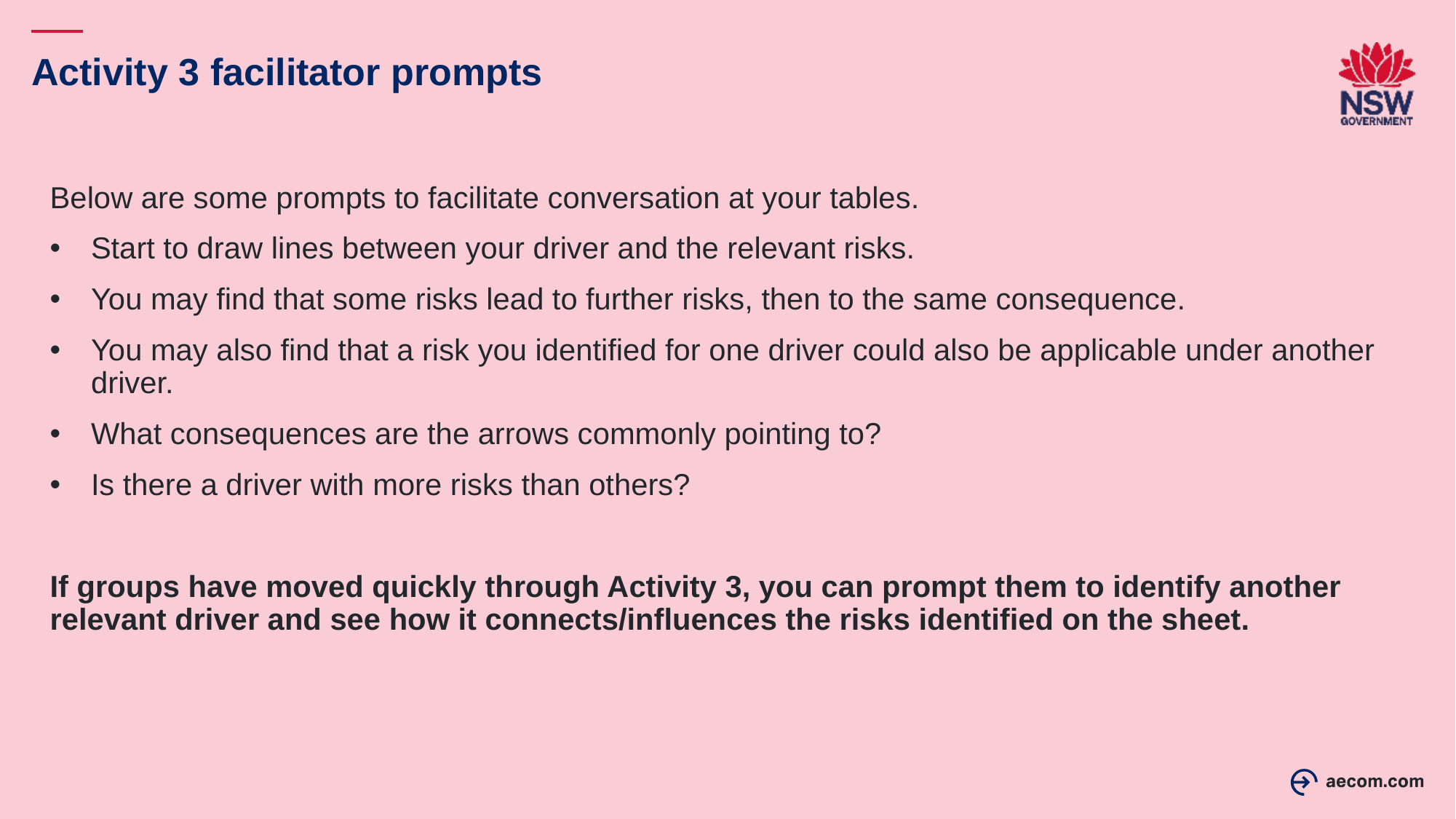

# Activity 3 facilitator prompts
Below are some prompts to facilitate conversation at your tables.
Start to draw lines between your driver and the relevant risks.
You may find that some risks lead to further risks, then to the same consequence.
You may also find that a risk you identified for one driver could also be applicable under another driver.
What consequences are the arrows commonly pointing to?
Is there a driver with more risks than others?

If groups have moved quickly through Activity 3, you can prompt them to identify another relevant driver and see how it connects/influences the risks identified on the sheet.